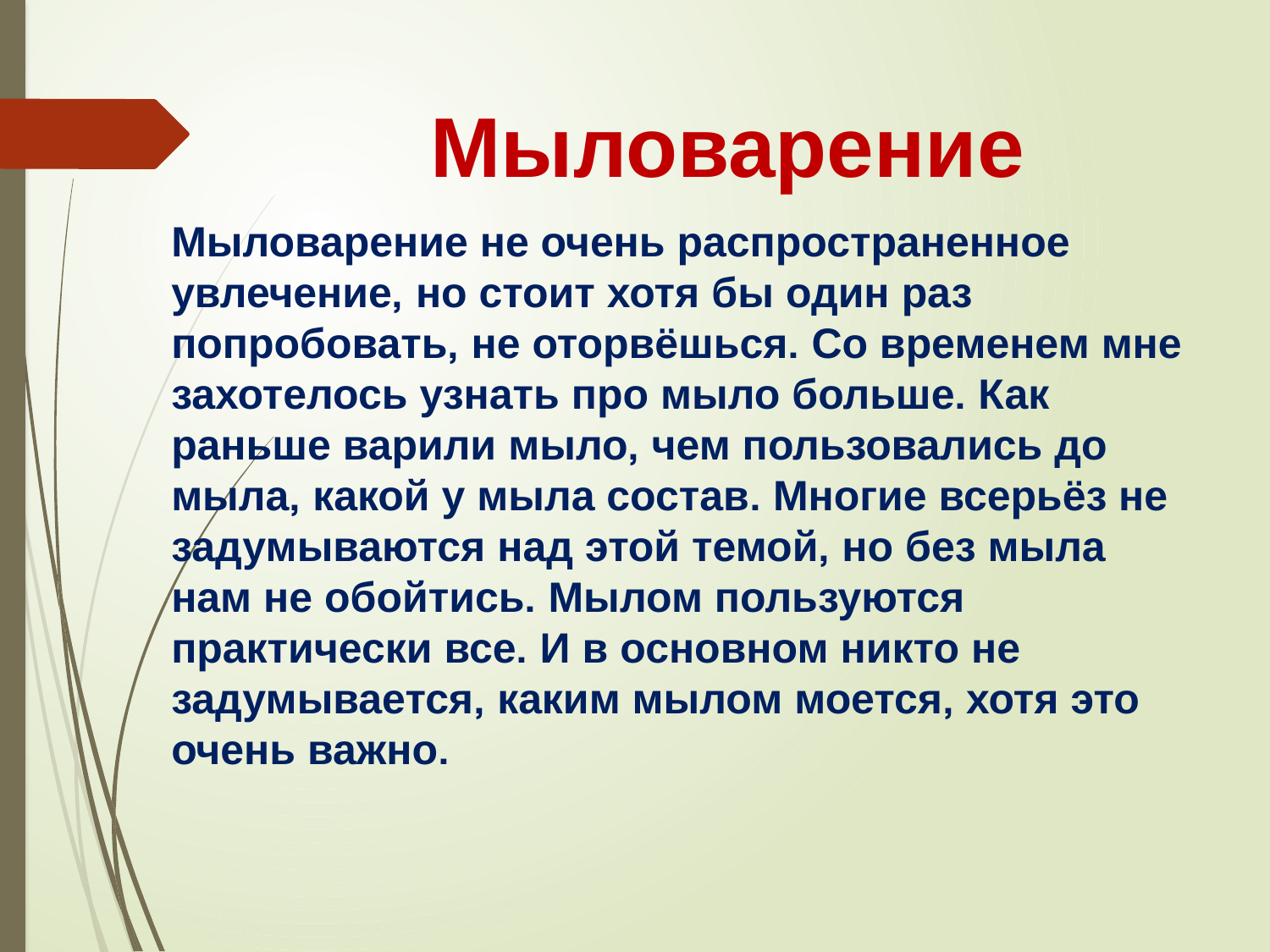

# Мыловарение
Мыловарение не очень распространенное увлечение, но стоит хотя бы один раз попробовать, не оторвёшься. Со временем мне захотелось узнать про мыло больше. Как раньше варили мыло, чем пользовались до мыла, какой у мыла состав. Многие всерьёз не задумываются над этой темой, но без мыла нам не обойтись. Мылом пользуются практически все. И в основном никто не задумывается, каким мылом моется, хотя это очень важно.